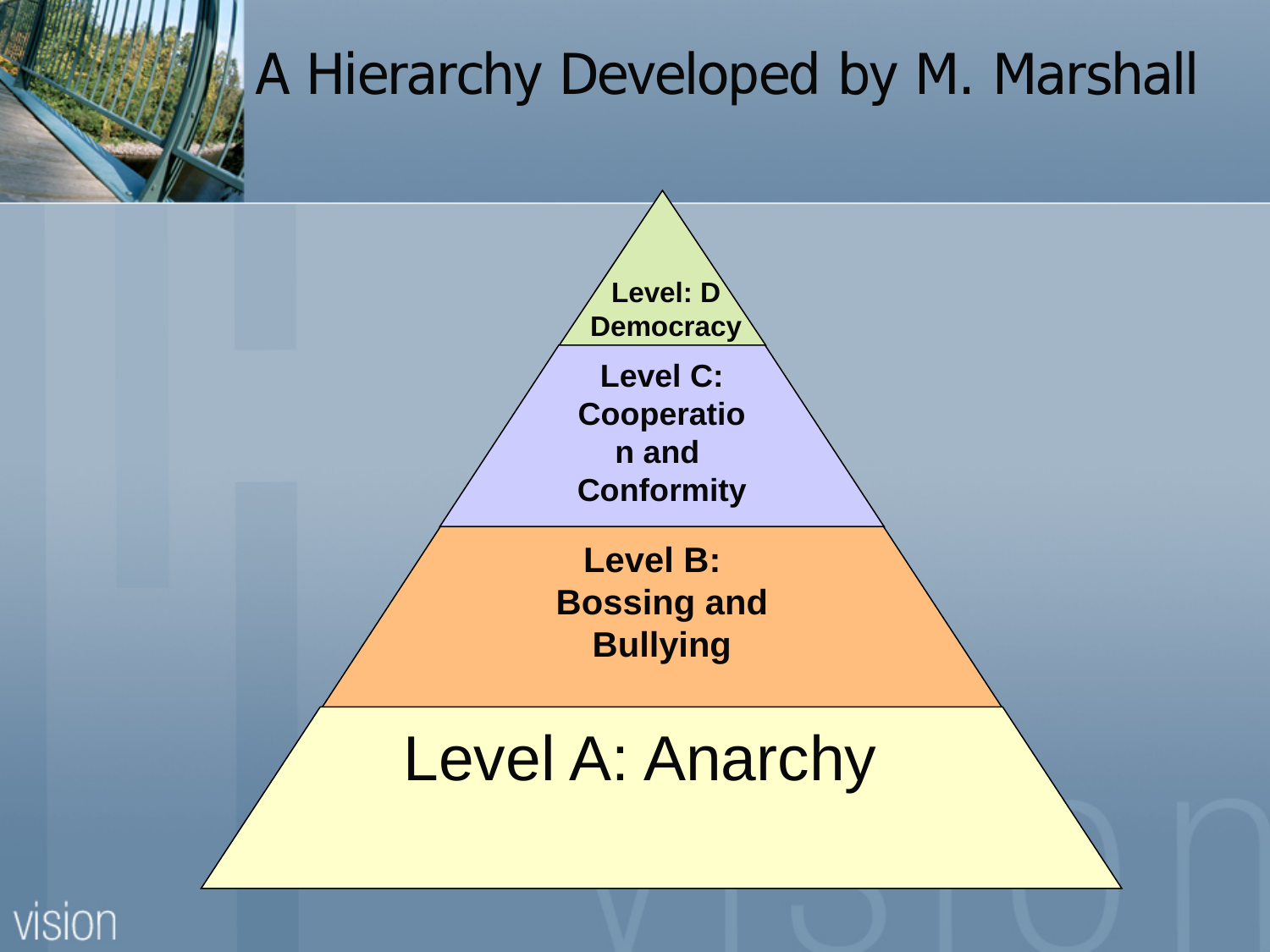

A Hierarchy Developed by M. Marshall

Level C:
Cooperation and
Conformity
Level B:
Bossing and Bullying
Level A: Anarchy

Level: D
Democracy